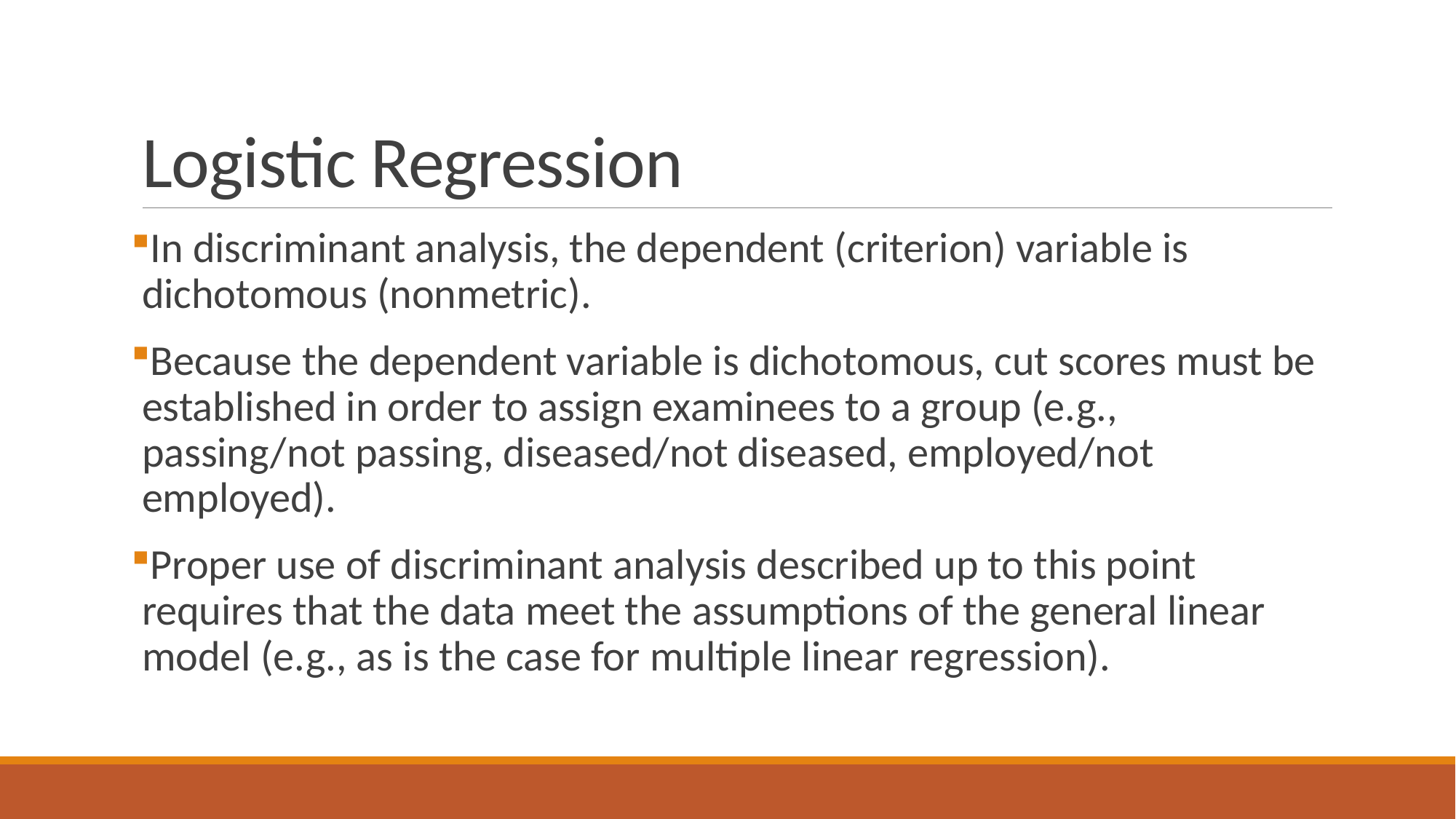

# Logistic Regression
In discriminant analysis, the dependent (criterion) variable is dichotomous (nonmetric).
Because the dependent variable is dichotomous, cut scores must be established in order to assign examinees to a group (e.g., passing/not passing, diseased/not diseased, employed/not employed).
Proper use of discriminant analysis described up to this point requires that the data meet the assumptions of the general linear model (e.g., as is the case for multiple linear regression).